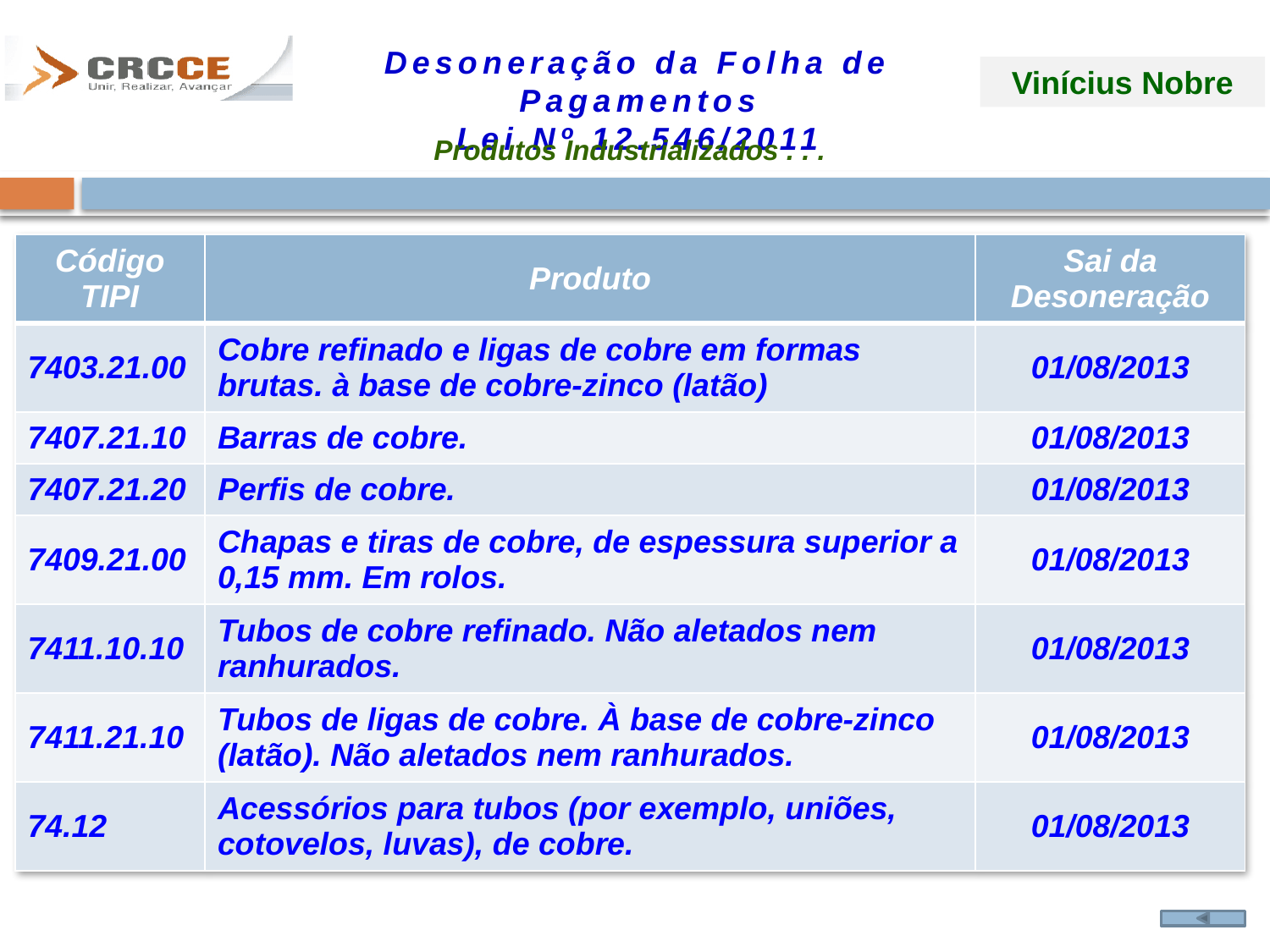

Produtos Industrializados . . .
| Código TIPI | Produto | Sai da Desoneração |
| --- | --- | --- |
| 7403.21.00 | Cobre refinado e ligas de cobre em formas brutas. à base de cobre-zinco (latão) | 01/08/2013 |
| 7407.21.10 | Barras de cobre. | 01/08/2013 |
| 7407.21.20 | Perfis de cobre. | 01/08/2013 |
| 7409.21.00 | Chapas e tiras de cobre, de espessura superior a 0,15 mm. Em rolos. | 01/08/2013 |
| 7411.10.10 | Tubos de cobre refinado. Não aletados nem ranhurados. | 01/08/2013 |
| 7411.21.10 | Tubos de ligas de cobre. À base de cobre-zinco (latão). Não aletados nem ranhurados. | 01/08/2013 |
| 74.12 | Acessórios para tubos (por exemplo, uniões, cotovelos, luvas), de cobre. | 01/08/2013 |